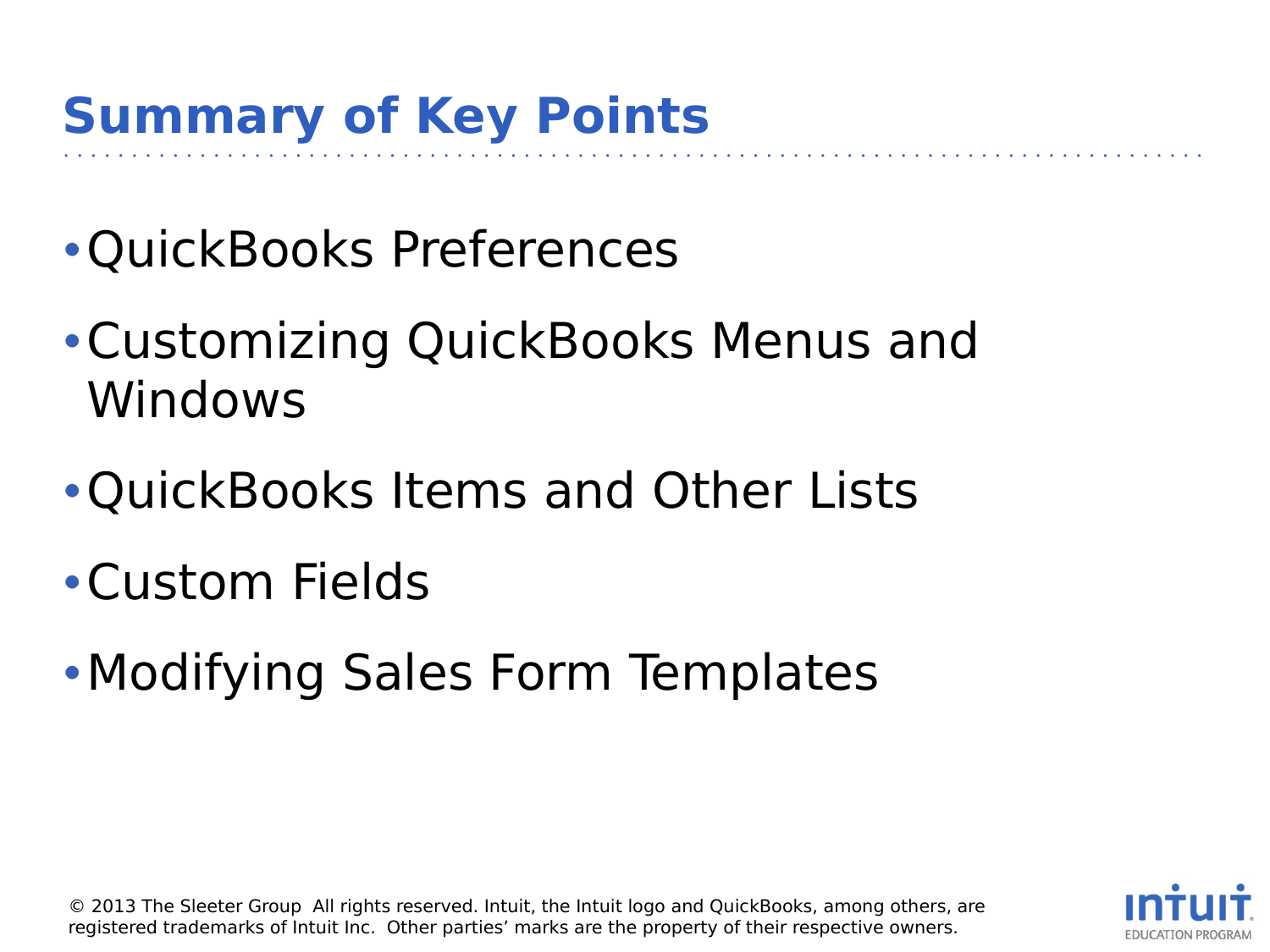

# Summary of Key Points
QuickBooks Preferences
Customizing QuickBooks Menus and Windows
QuickBooks Items and Other Lists
Custom Fields
Modifying Sales Form Templates